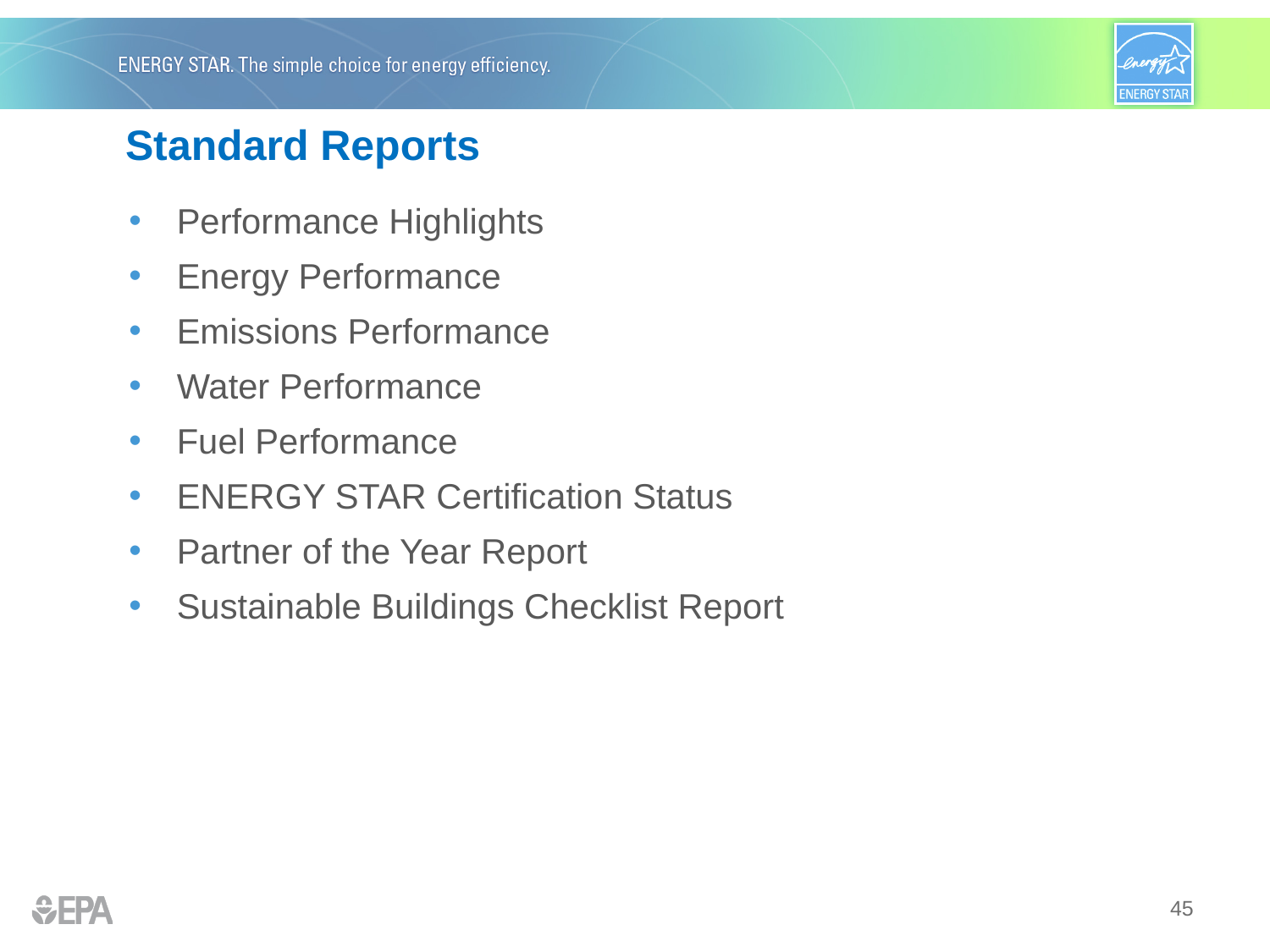

# Standard Reports
Performance Highlights
Energy Performance
Emissions Performance
Water Performance
Fuel Performance
ENERGY STAR Certification Status
Partner of the Year Report
Sustainable Buildings Checklist Report
45